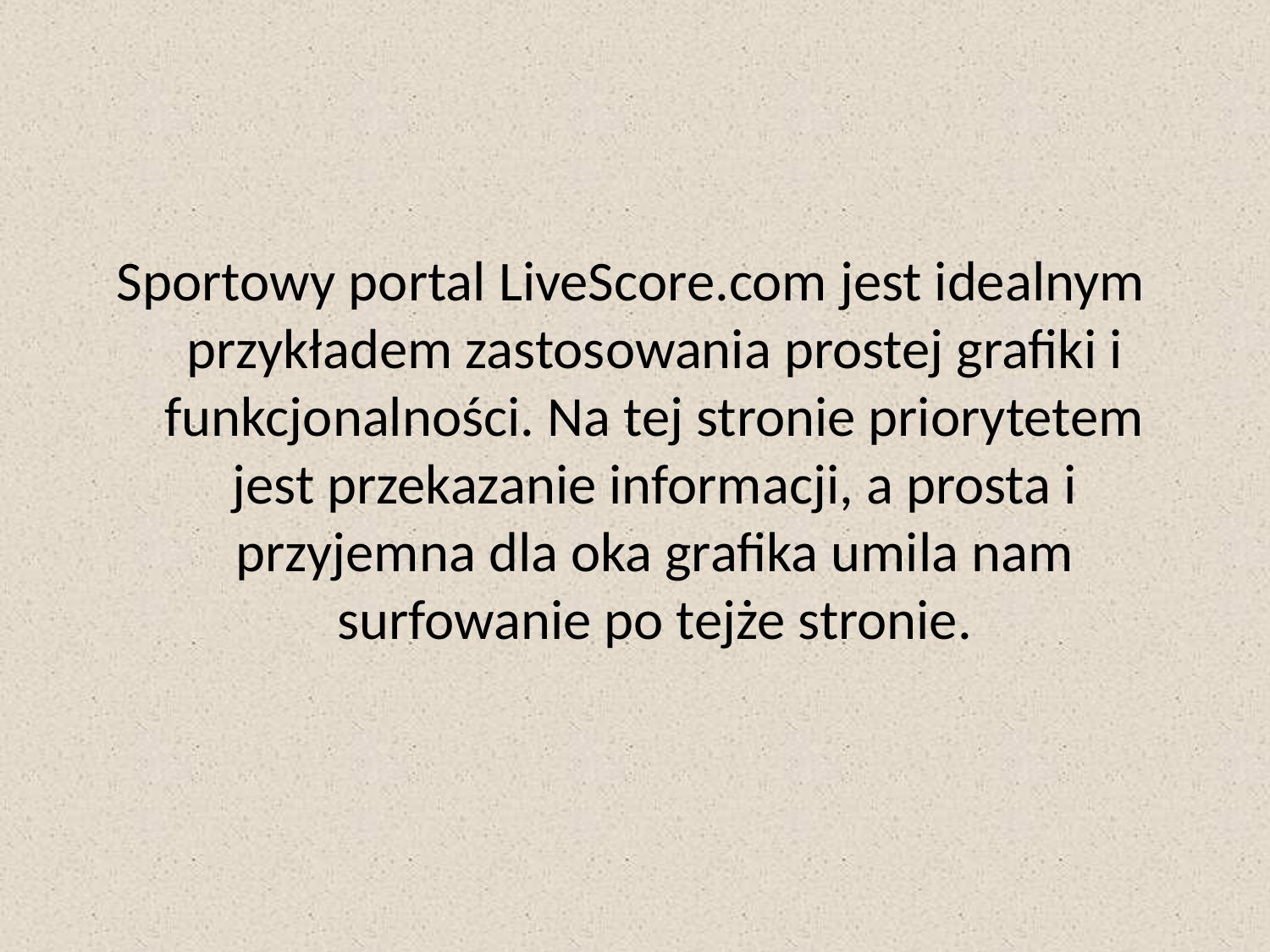

Sportowy portal LiveScore.com jest idealnym przykładem zastosowania prostej grafiki i funkcjonalności. Na tej stronie priorytetem jest przekazanie informacji, a prosta i przyjemna dla oka grafika umila nam surfowanie po tejże stronie.